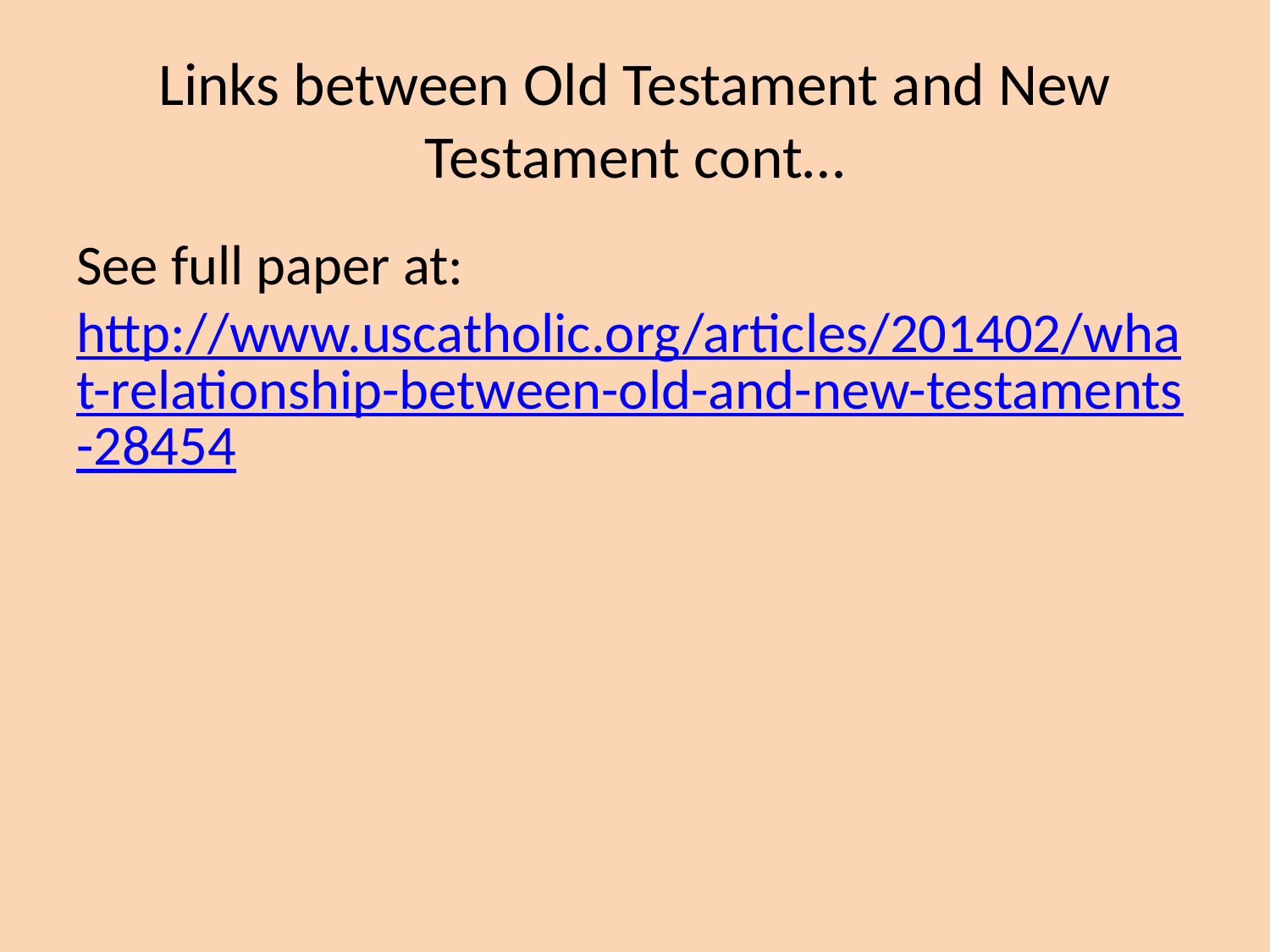

# Links between Old Testament and New Testament cont…
See full paper at: http://www.uscatholic.org/articles/201402/what-relationship-between-old-and-new-testaments-28454